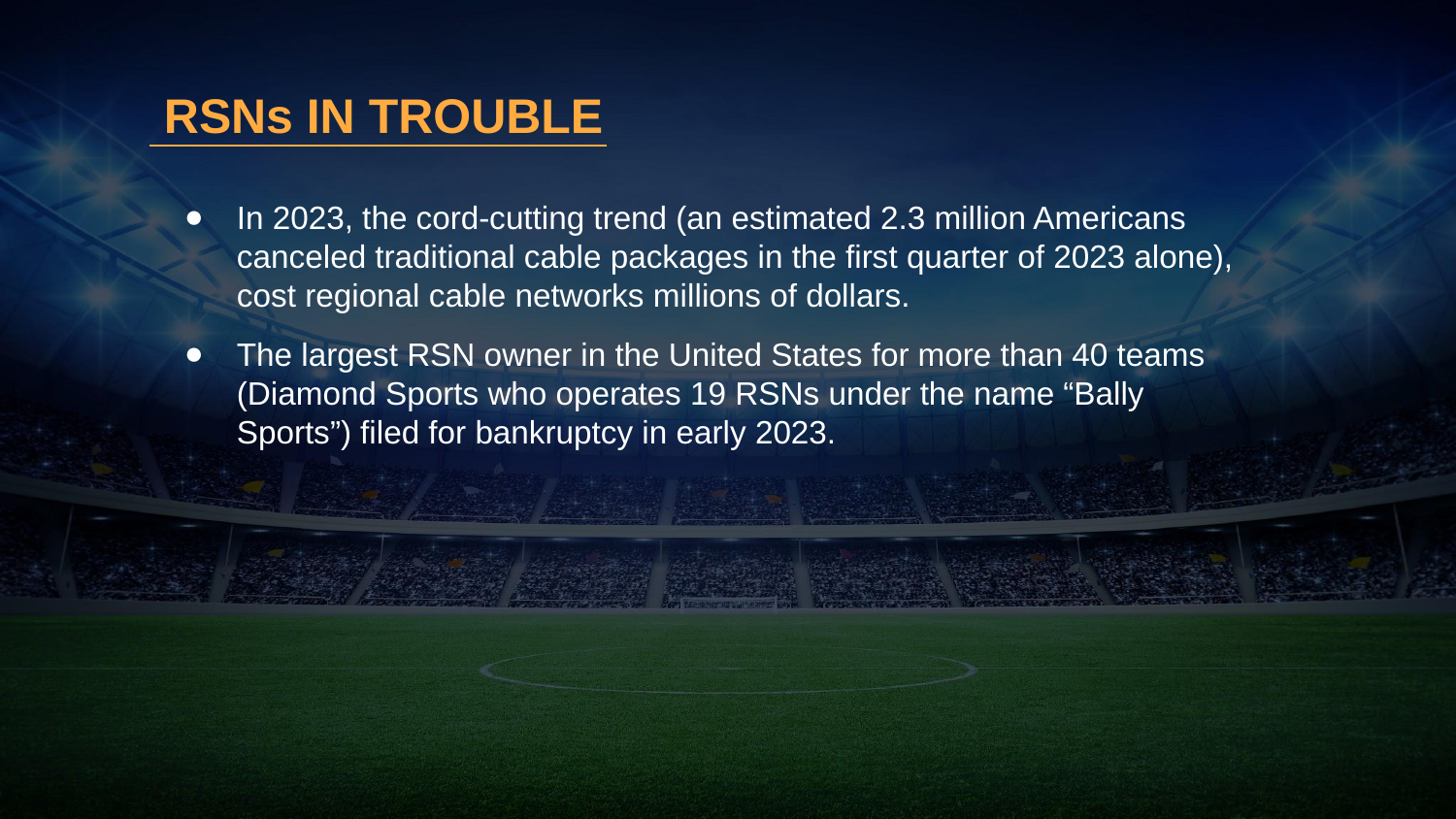

# RSNs IN TROUBLE
In 2023, the cord-cutting trend (an estimated 2.3 million Americans canceled traditional cable packages in the first quarter of 2023 alone), cost regional cable networks millions of dollars.
The largest RSN owner in the United States for more than 40 teams (Diamond Sports who operates 19 RSNs under the name “Bally Sports”) filed for bankruptcy in early 2023.